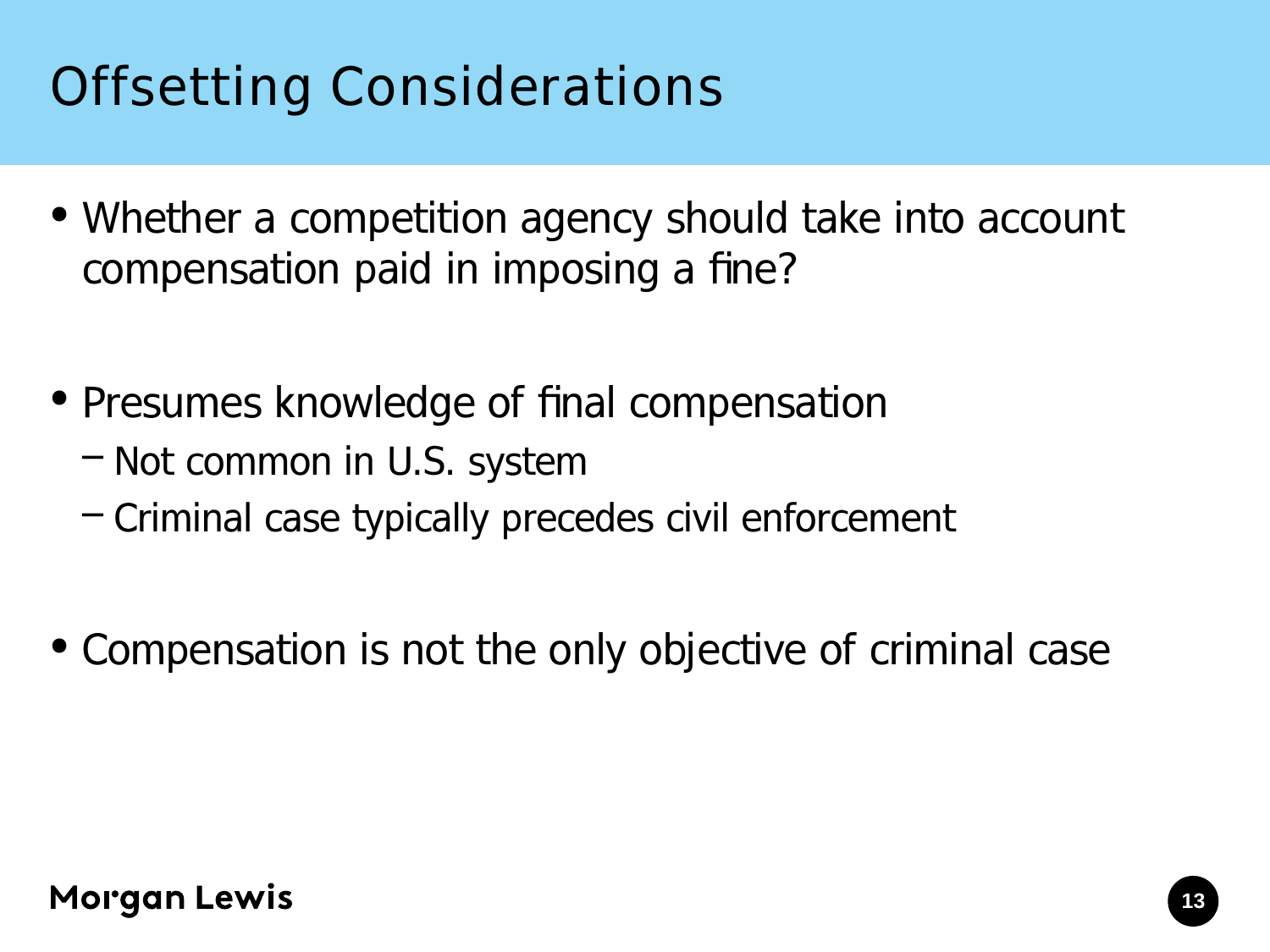

# Offsetting Considerations
Whether a competition agency should take into account compensation paid in imposing a fine?

Presumes knowledge of final compensation
Not common in U.S. system
Criminal case typically precedes civil enforcement

Compensation is not the only objective of criminal case
13